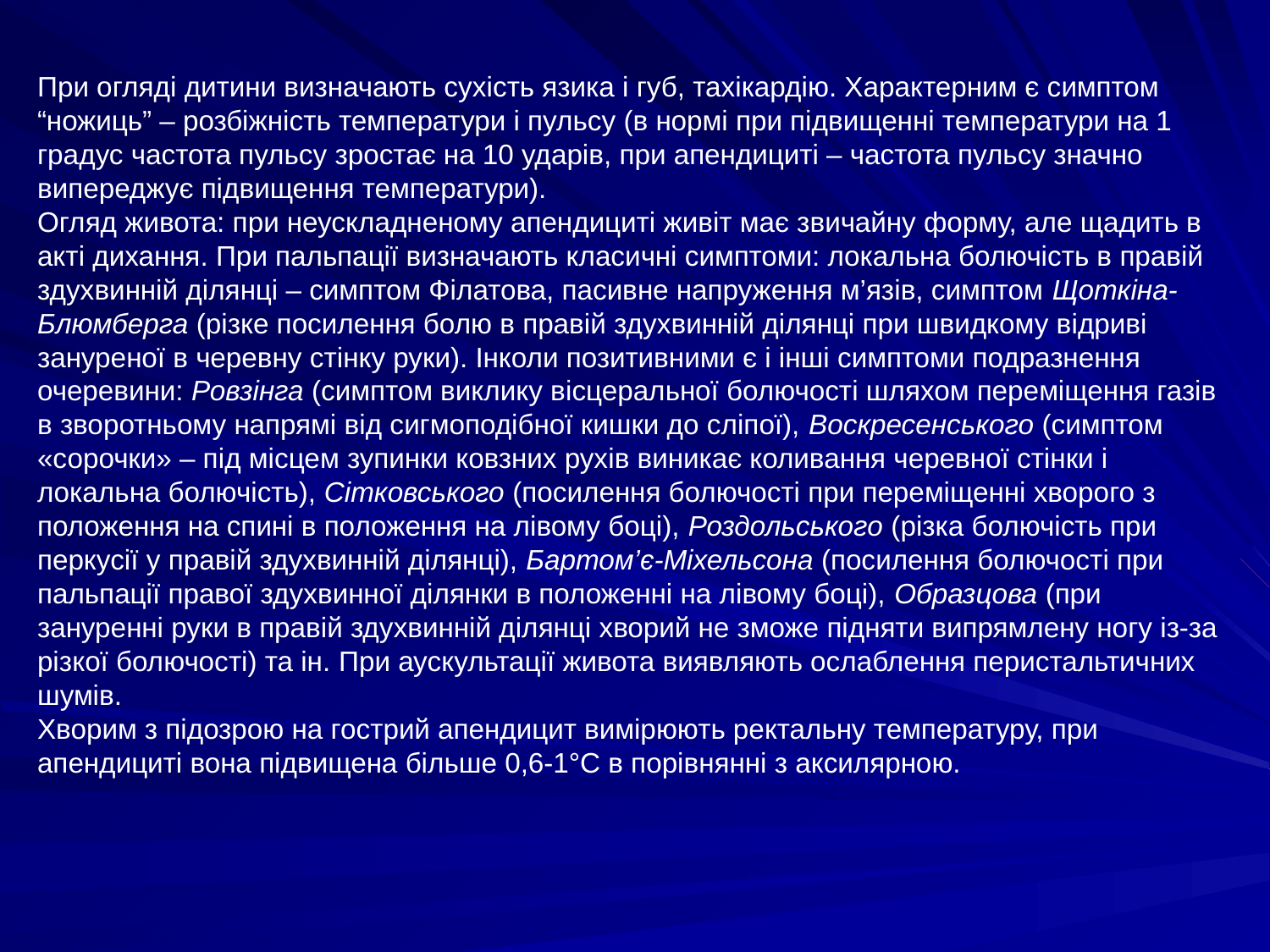

При огляді дитини визначають сухість язика і губ, тахікардію. Характерним є симптом “ножиць” – розбіжність температури і пульсу (в нормі при підвищенні температури на 1 градус частота пульсу зростає на 10 ударів, при апендициті – частота пульсу значно випереджує підвищення температури).
Огляд живота: при неускладненому апендициті живіт має звичайну форму, але щадить в акті дихання. При пальпації визначають класичні симптоми: локальна болючість в правій здухвинній ділянці – симптом Філатова, пасивне напруження м’язів, симптом Щоткіна-Блюмберга (різке посилення болю в правій здухвинній ділянці при швидкому відриві зануреної в черевну стінку руки). Інколи позитивними є і інші симптоми подразнення очеревини: Ровзінга (симптом виклику вісцеральної болючості шляхом переміщення газів в зворотньому напрямі від сигмоподібної кишки до сліпої), Воскресенського (симптом «сорочки» – під місцем зупинки ковзних рухів виникає коливання черевної стінки і локальна болючість), Сітковського (посилення болючості при переміщенні хворого з положення на спині в положення на лівому боці), Роздольського (різка болючість при перкусії у правій здухвинній ділянці), Бартом’є-Міхельсона (посилення болючості при пальпації правої здухвинної ділянки в положенні на лівому боці), Образцова (при зануренні руки в правій здухвинній ділянці хворий не зможе підняти випрямлену ногу із-за різкої болючості) та ін. При аускультації живота виявляють ослаблення перистальтичних шумів.
Хворим з підозрою на гострий апендицит вимірюють ректальну температуру, при апендициті вона підвищена більше 0,6-1°С в порівнянні з аксилярною.